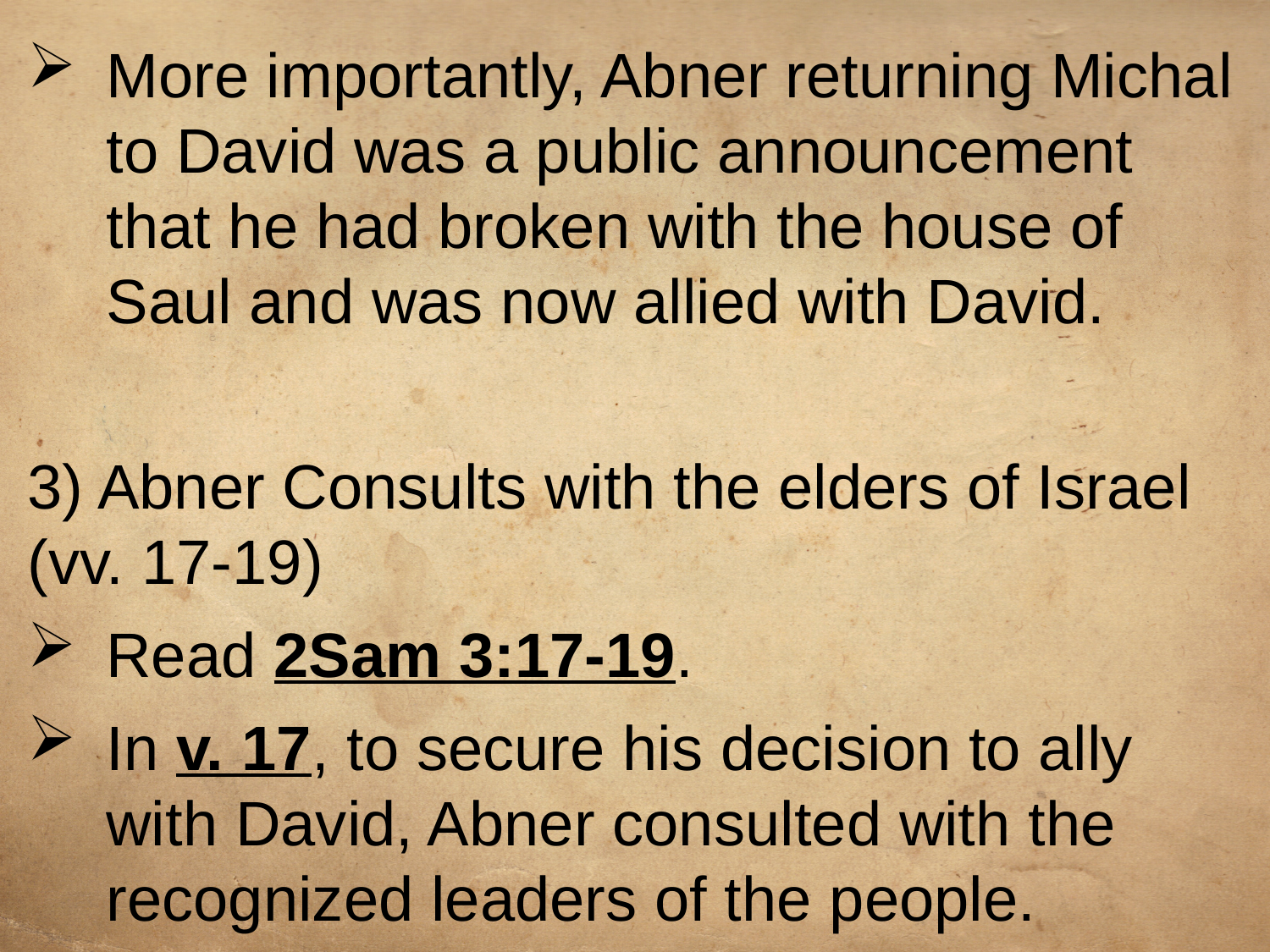

More importantly, Abner returning Michal to David was a public announcement that he had broken with the house of Saul and was now allied with David.

3) Abner Consults with the elders of Israel (vv. 17-19)
Read 2Sam 3:17-19.
In v. 17, to secure his decision to ally with David, Abner consulted with the recognized leaders of the people.